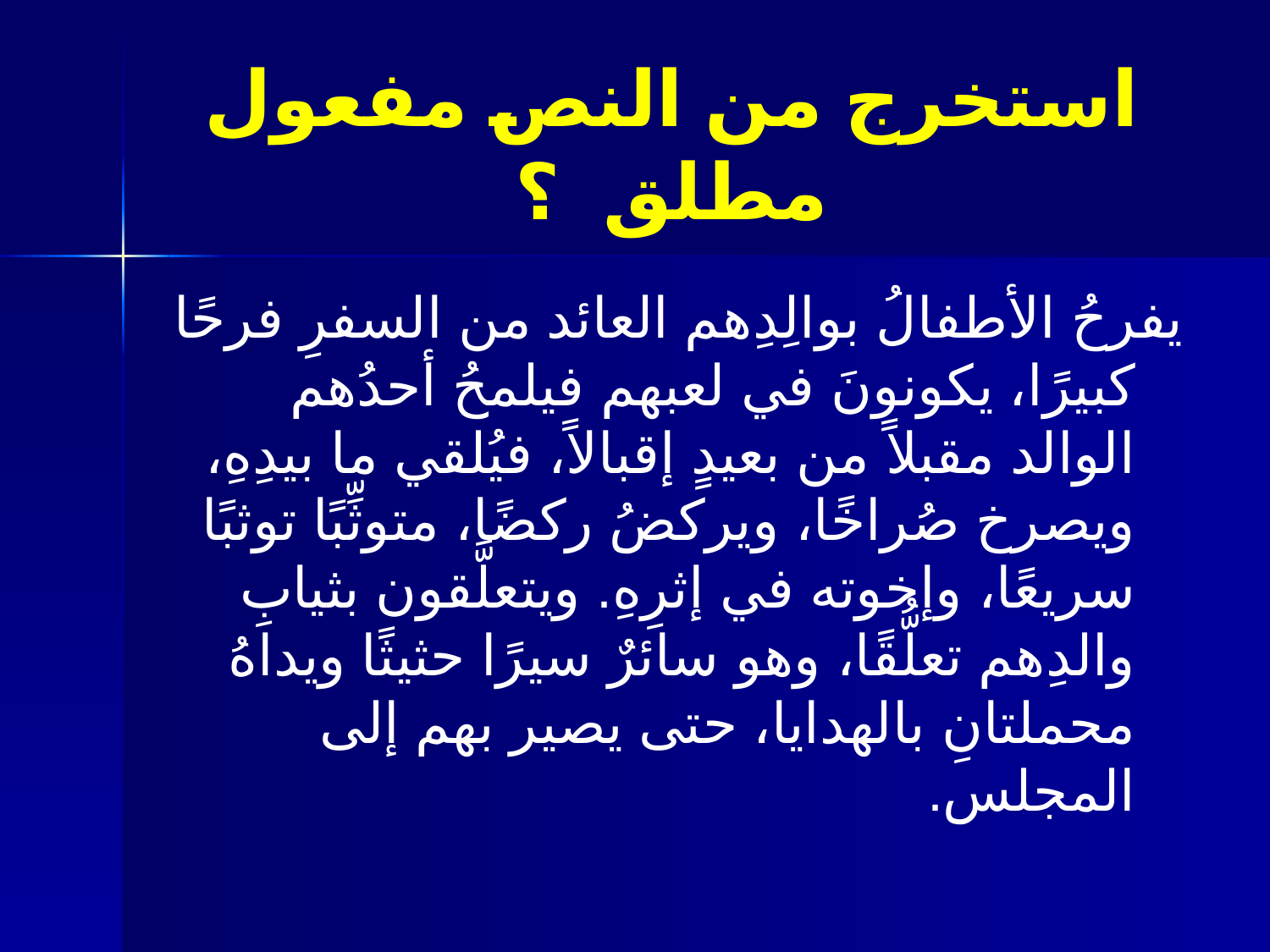

# استخرج من النص مفعول مطلق  ؟
يفرحُ الأطفالُ بوالِدِهم العائد من السفرِ فرحًا كبيرًا، يكونونَ في لعبهم فيلمحُ أحدُهم الوالد مقبلاً من بعيدٍ إقبالاً، فيُلقي ما بيدِهِ، ويصرخ صُراخًا، ويركضُ ركضًا، متوثِّبًا توثبًا سريعًا، وإخوته في إثرِهِ. ويتعلَّقون بثيابِ والدِهم تعلُّقًا، وهو سائرٌ سيرًا حثيثًا ويداهُ محملتانِ بالهدايا، حتى يصير بهم إلى المجلس.